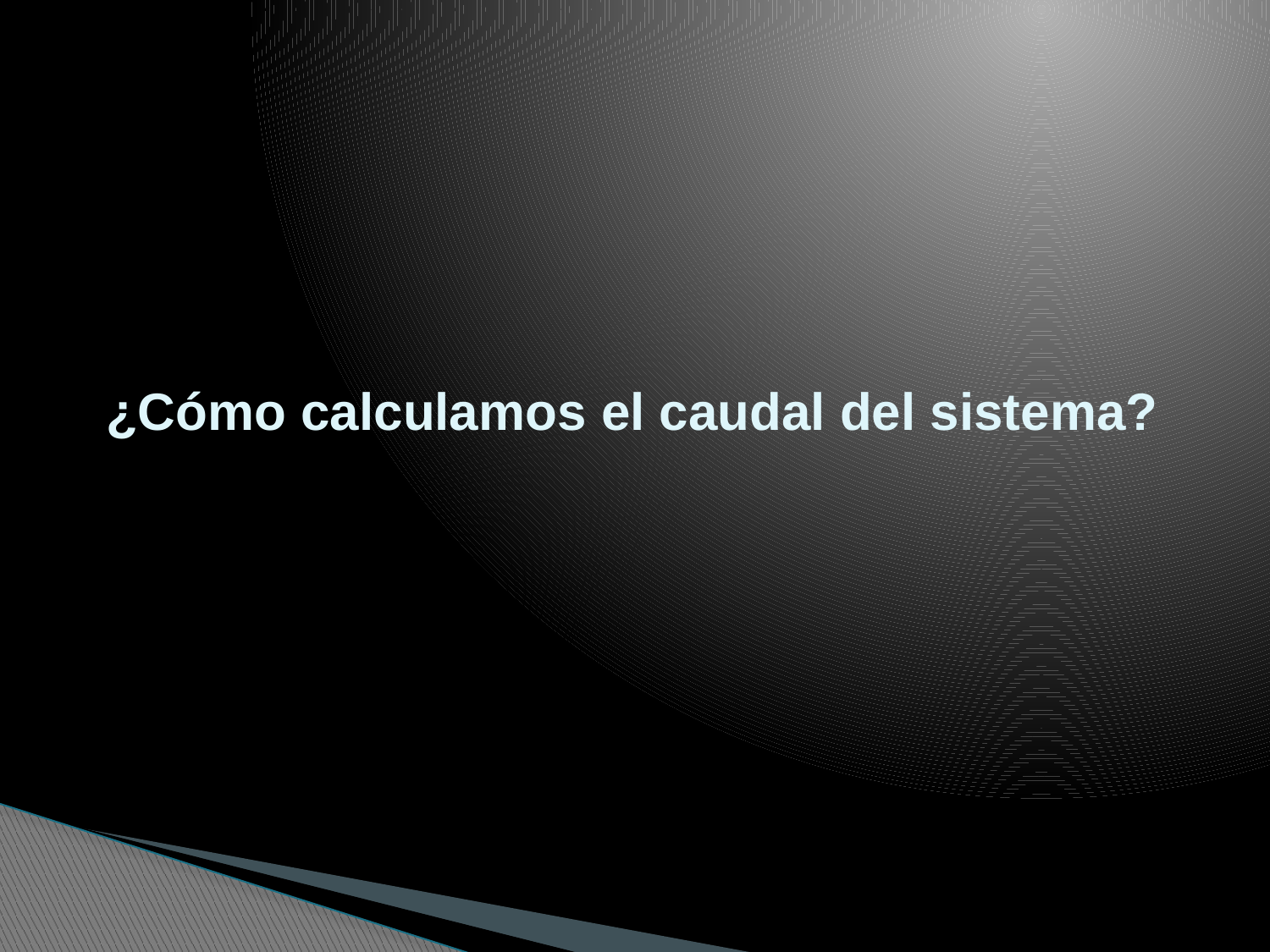

# ¿Cómo calculamos el caudal del sistema?